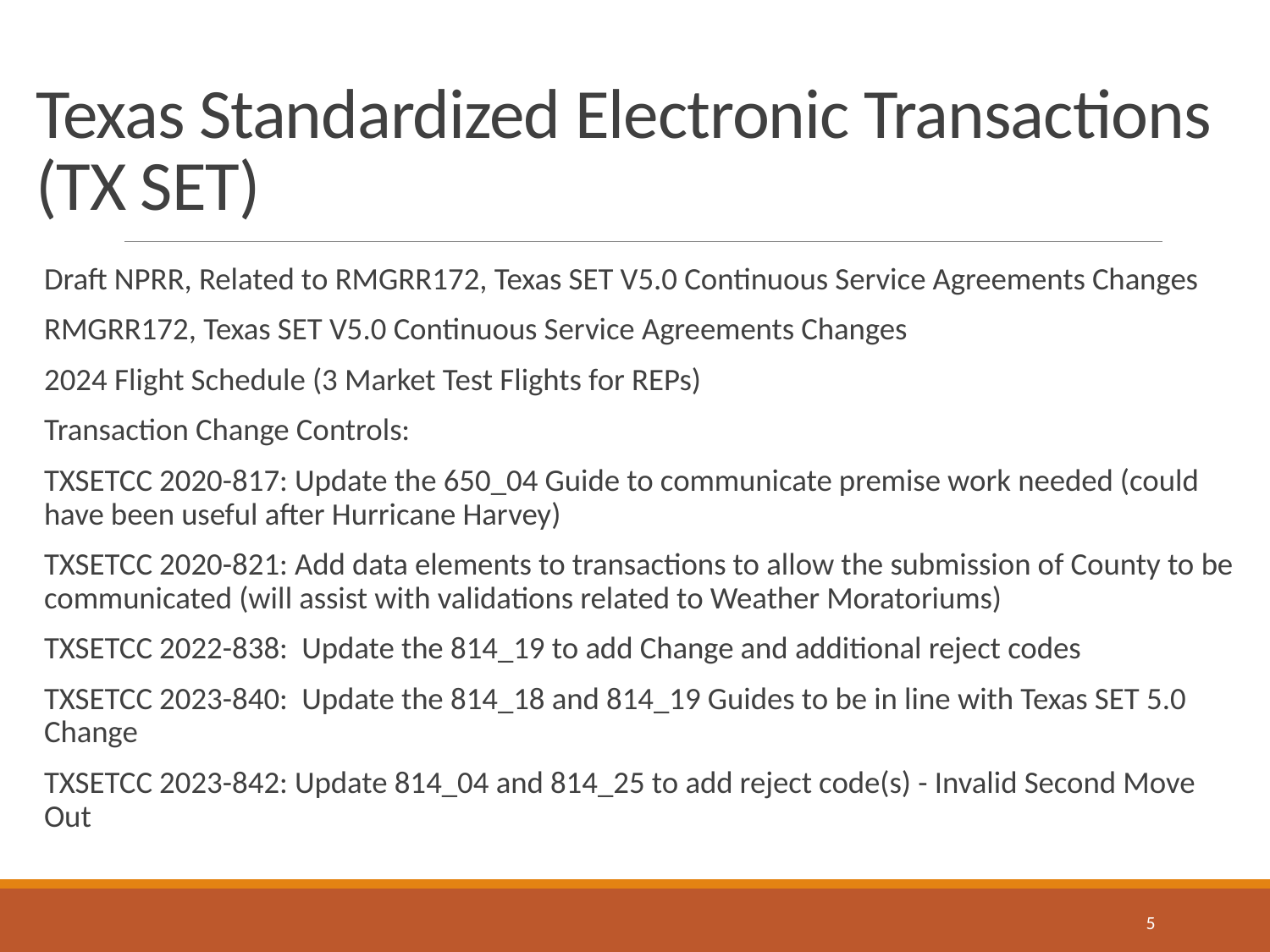

# Texas Standardized Electronic Transactions (TX SET)
Draft NPRR, Related to RMGRR172, Texas SET V5.0 Continuous Service Agreements Changes
RMGRR172, Texas SET V5.0 Continuous Service Agreements Changes
2024 Flight Schedule (3 Market Test Flights for REPs)
Transaction Change Controls:
TXSETCC 2020-817: Update the 650_04 Guide to communicate premise work needed (could have been useful after Hurricane Harvey)
TXSETCC 2020-821: Add data elements to transactions to allow the submission of County to be communicated (will assist with validations related to Weather Moratoriums)
TXSETCC 2022-838:  Update the 814_19 to add Change and additional reject codes
TXSETCC 2023-840:  Update the 814_18 and 814_19 Guides to be in line with Texas SET 5.0 Change
TXSETCC 2023-842: Update 814_04 and 814_25 to add reject code(s) - Invalid Second Move Out

5